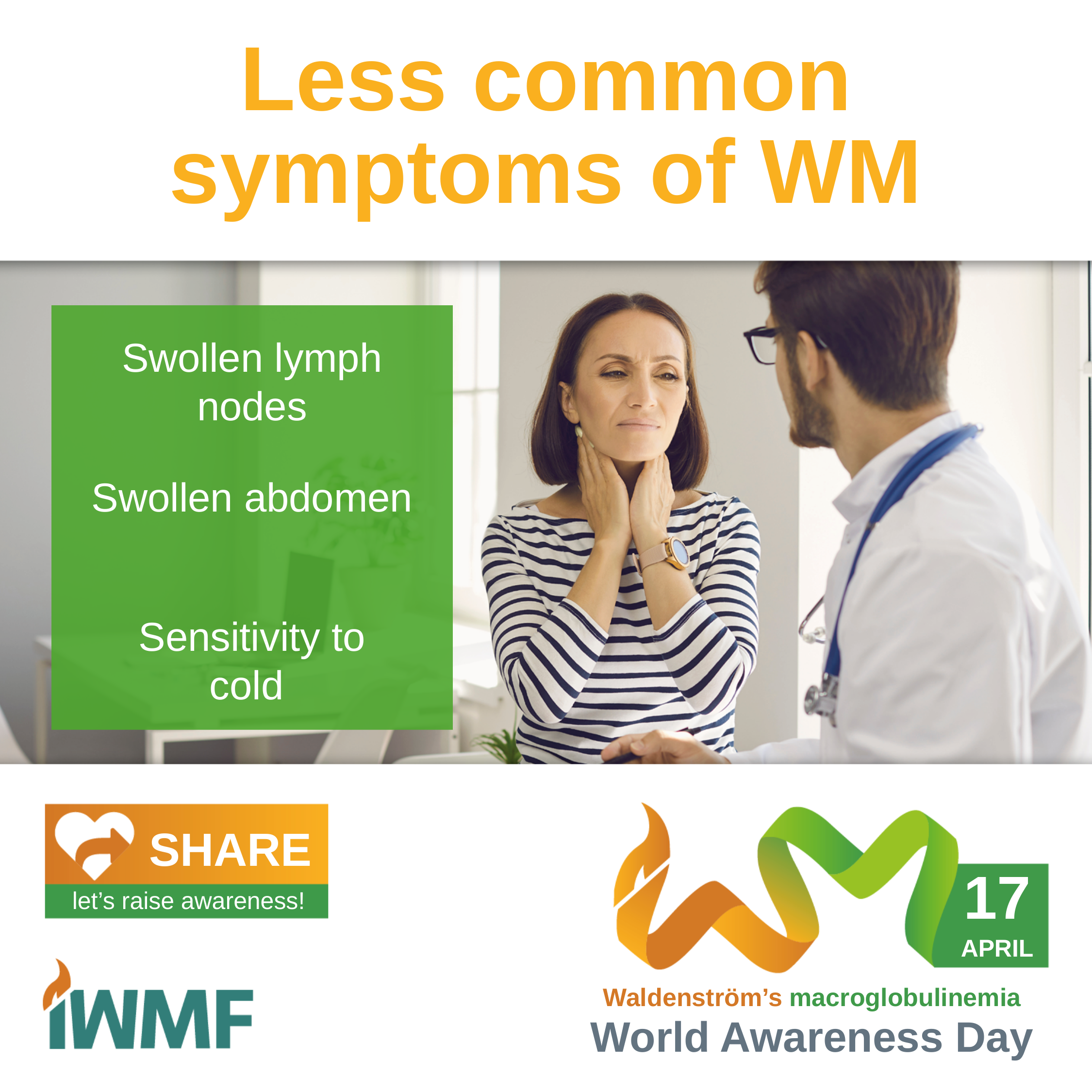

Less common symptoms of WM

Swollen lymph nodes
Swollen abdomen
Sensitivity to cold
SHARE
let’s raise awareness!
17
APRIL
Waldenström’s macroglobulinemia
World Awareness Day